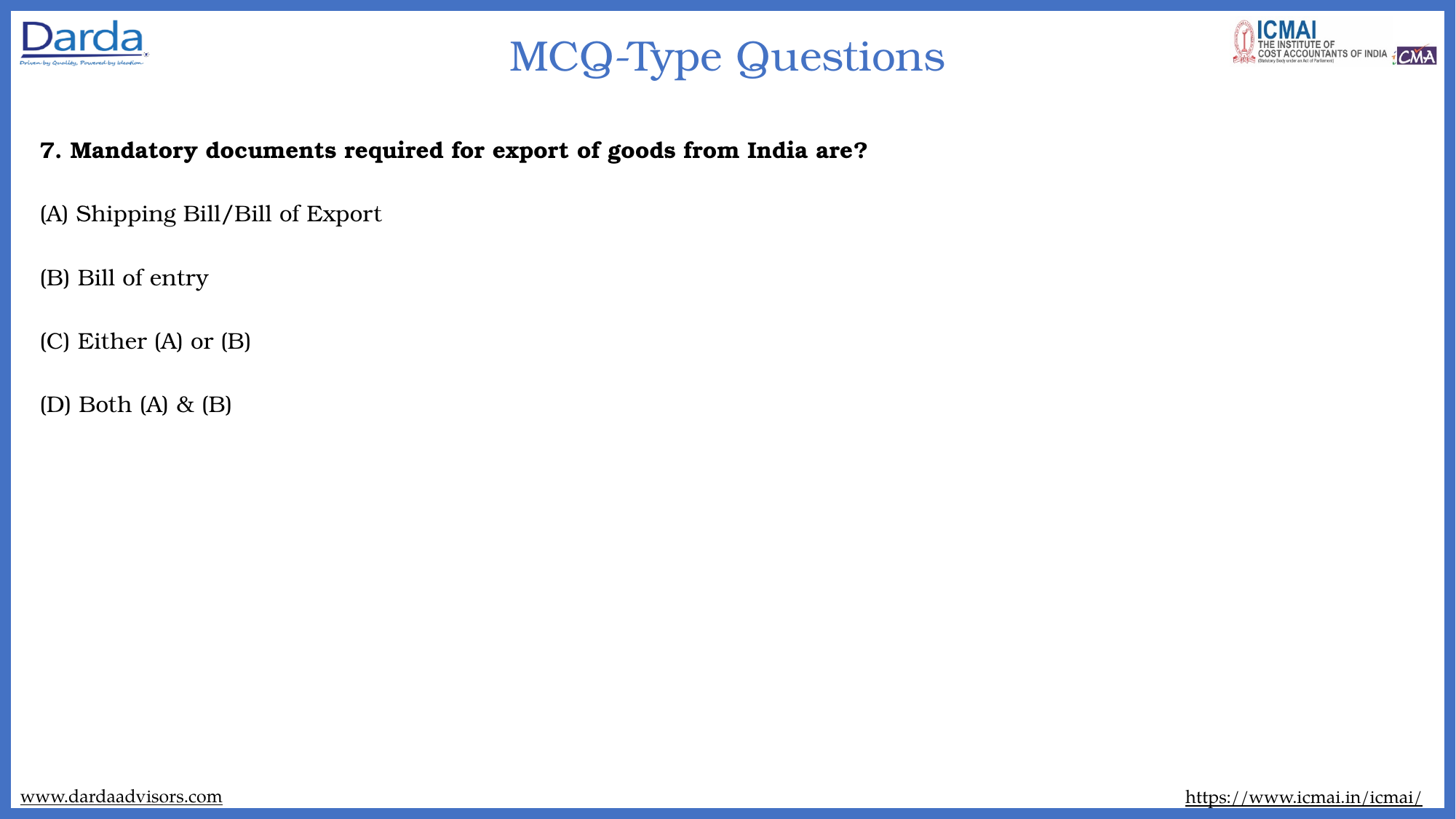

MCQ-Type Questions
7. Mandatory documents required for export of goods from India are?
(A) Shipping Bill/Bill of Export
(B) Bill of entry
(C) Either (A) or (B)
(D) Both (A) & (B)